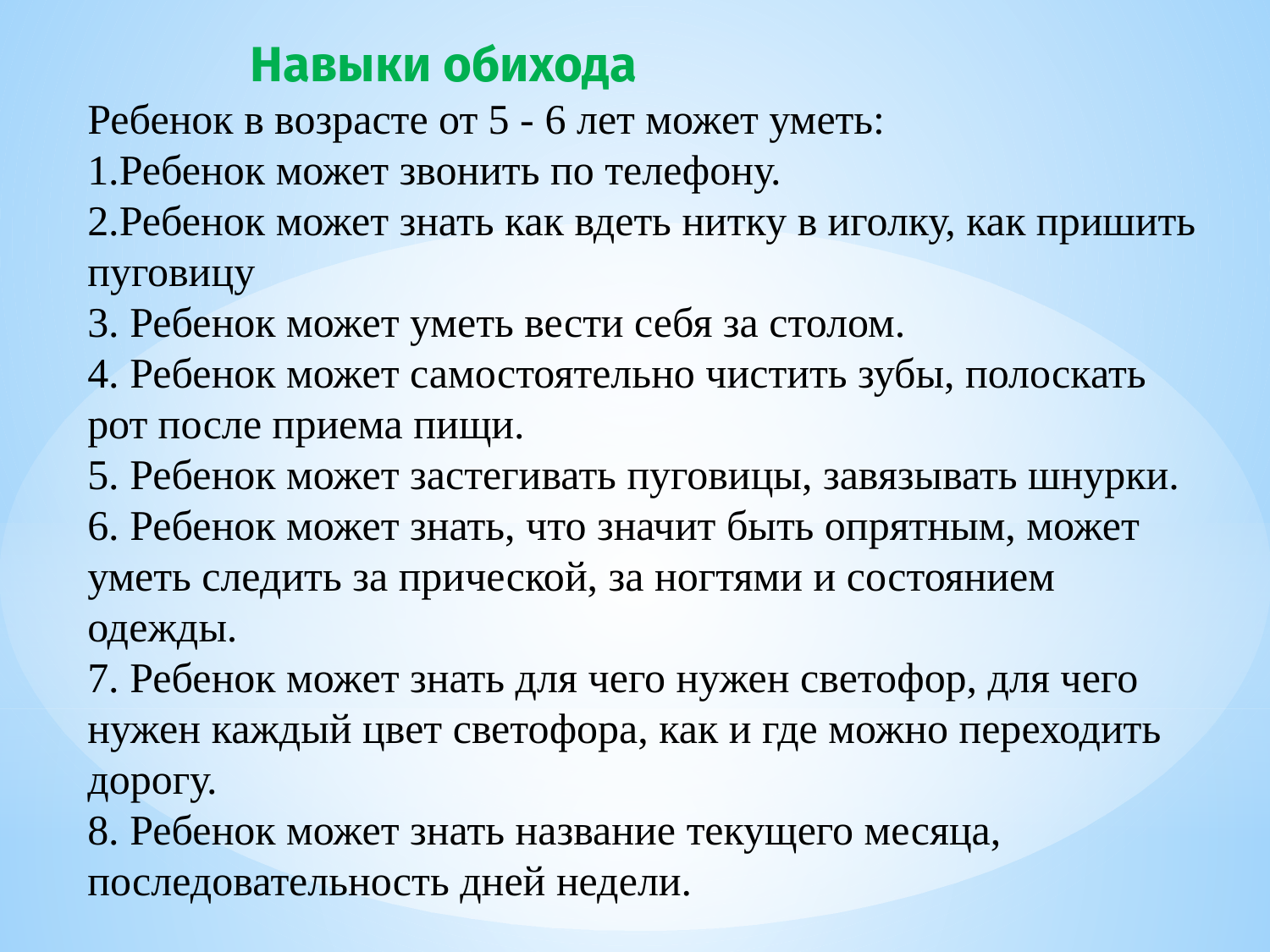

Навыки обихода
Ребенок в возрасте от 5 - 6 лет может уметь:
1.Ребенок может звонить по телефону.
2.Ребенок может знать как вдеть нитку в иголку, как пришить пуговицу
3. Ребенок может уметь вести себя за столом.
4. Ребенок может самостоятельно чистить зубы, полоскать рот после приема пищи.
5. Ребенок может застегивать пуговицы, завязывать шнурки.
6. Ребенок может знать, что значит быть опрятным, может уметь следить за прической, за ногтями и состоянием одежды.
7. Ребенок может знать для чего нужен светофор, для чего нужен каждый цвет светофора, как и где можно переходить дорогу.
8. Ребенок может знать название текущего месяца, последовательность дней недели.